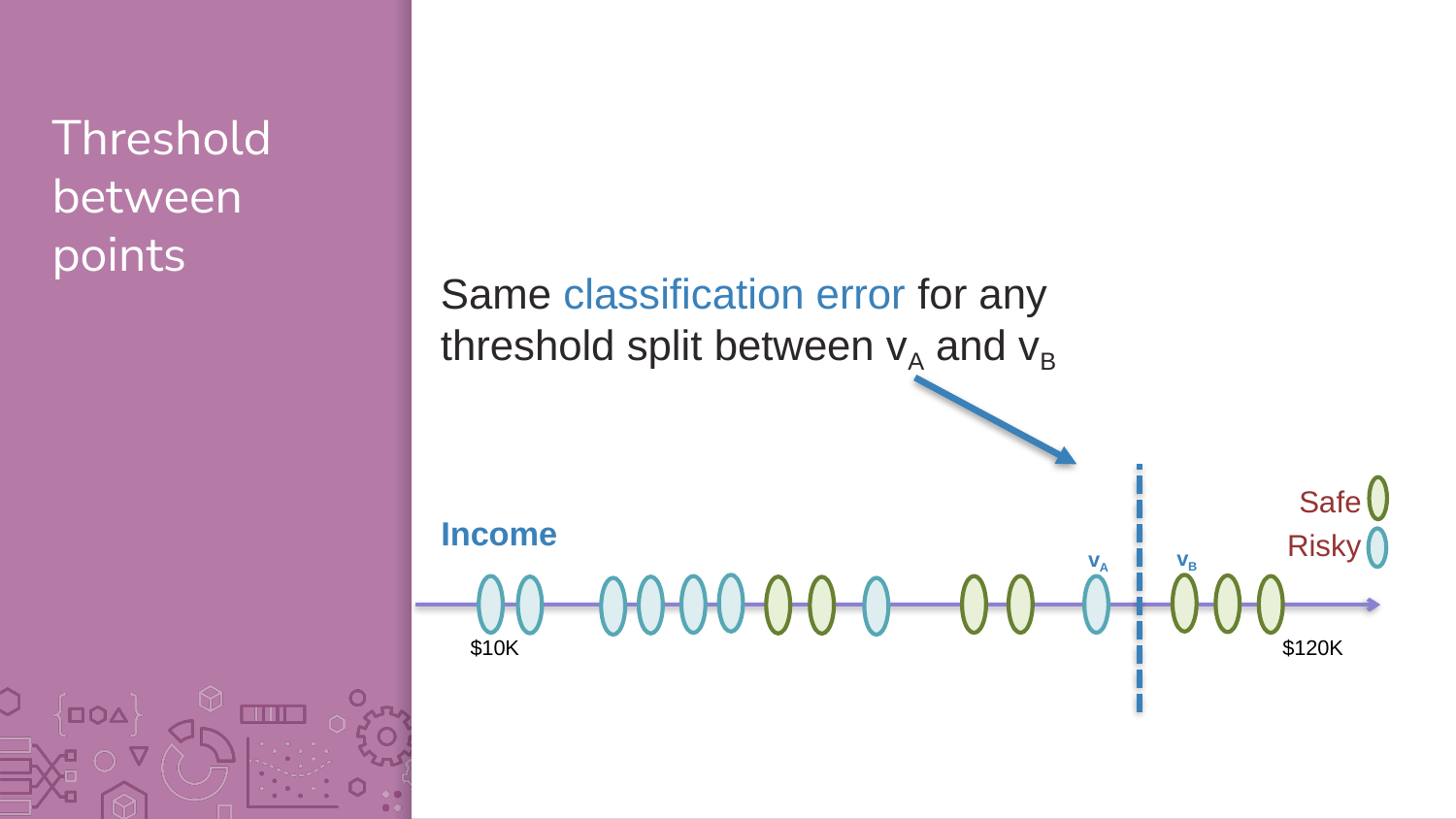

# Threshold between points
Same classification error for any threshold split between vA and vB
Safe
Risky

Income

vB
vA

$10K
$120K